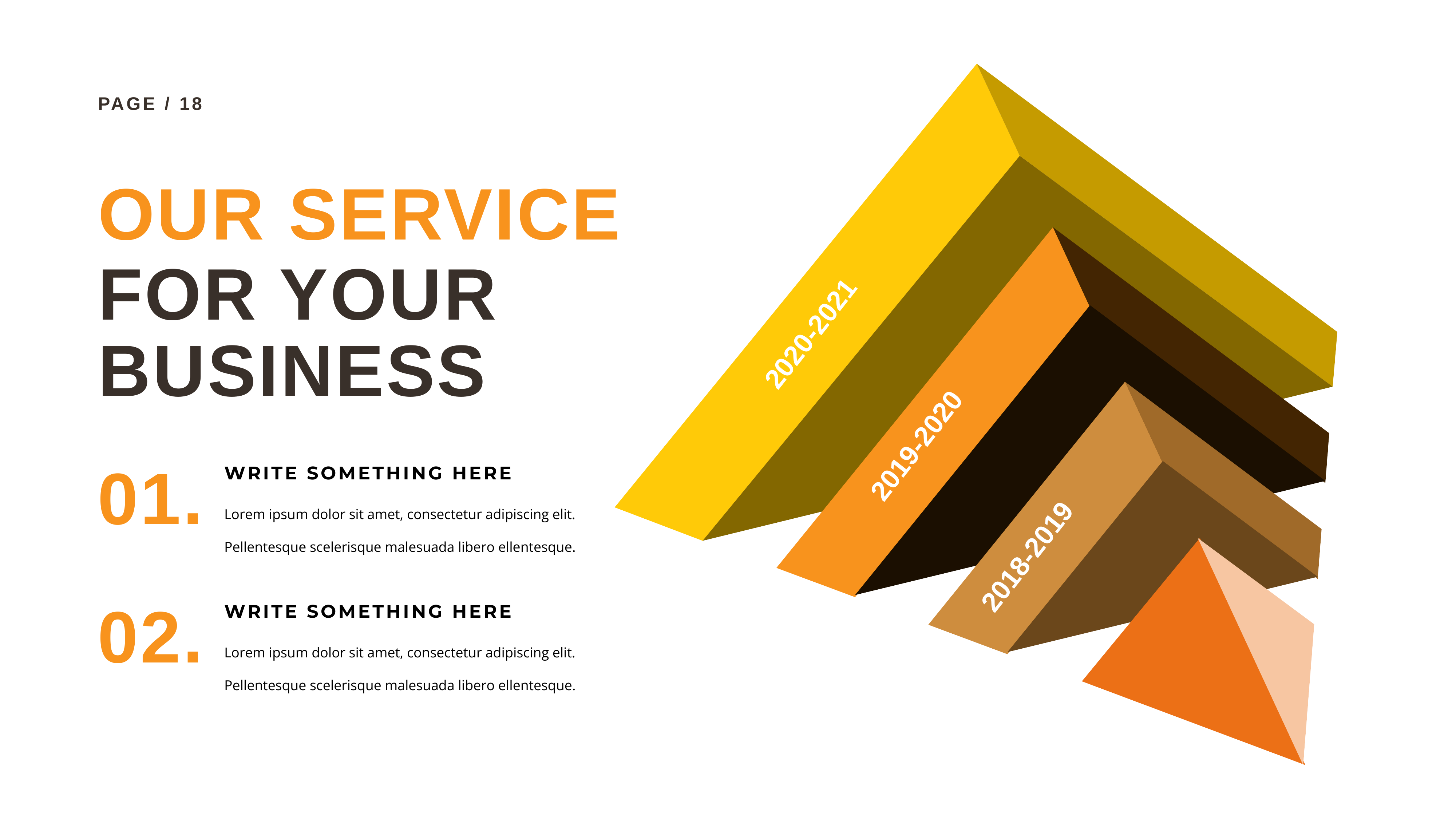

2020-2021
2019-2020
2018-2019

PAGE / 18
OUR SERVICE
FOR YOUR
BUSINESS
01.
WRITE SOMETHING HERE
Lorem ipsum dolor sit amet, consectetur adipiscing elit. Pellentesque scelerisque malesuada libero ellentesque.
02.
WRITE SOMETHING HERE
Lorem ipsum dolor sit amet, consectetur adipiscing elit. Pellentesque scelerisque malesuada libero ellentesque.